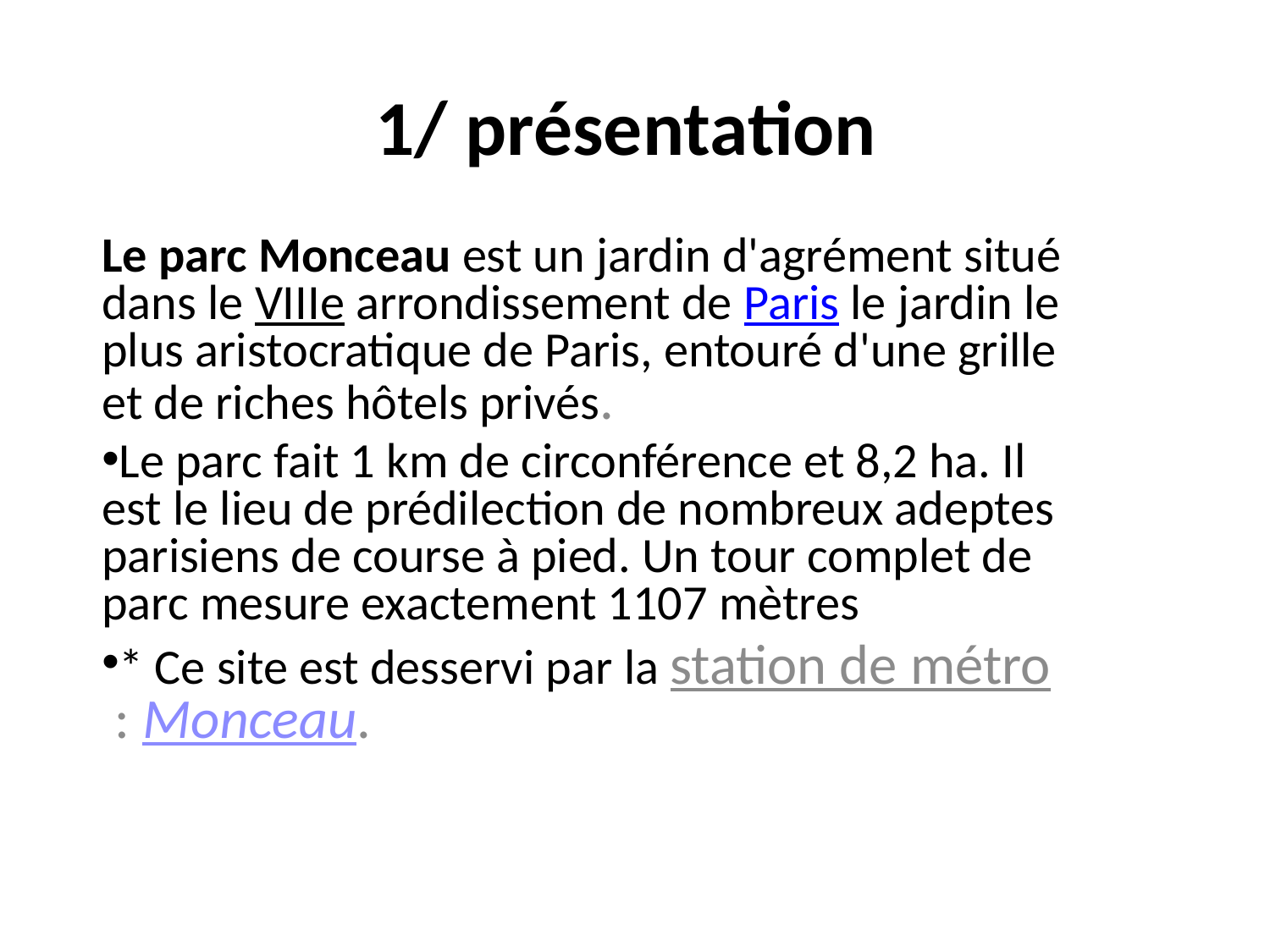

# 1/ présentation
Le parc Monceau est un jardin d'agrément situé dans le VIIIe arrondissement de Paris le jardin le plus aristocratique de Paris, entouré d'une grille et de riches hôtels privés.
Le parc fait 1 km de circonférence et 8,2 ha. Il est le lieu de prédilection de nombreux adeptes parisiens de course à pied. Un tour complet de parc mesure exactement 1107 mètres
* Ce site est desservi par la station de métro : Monceau.